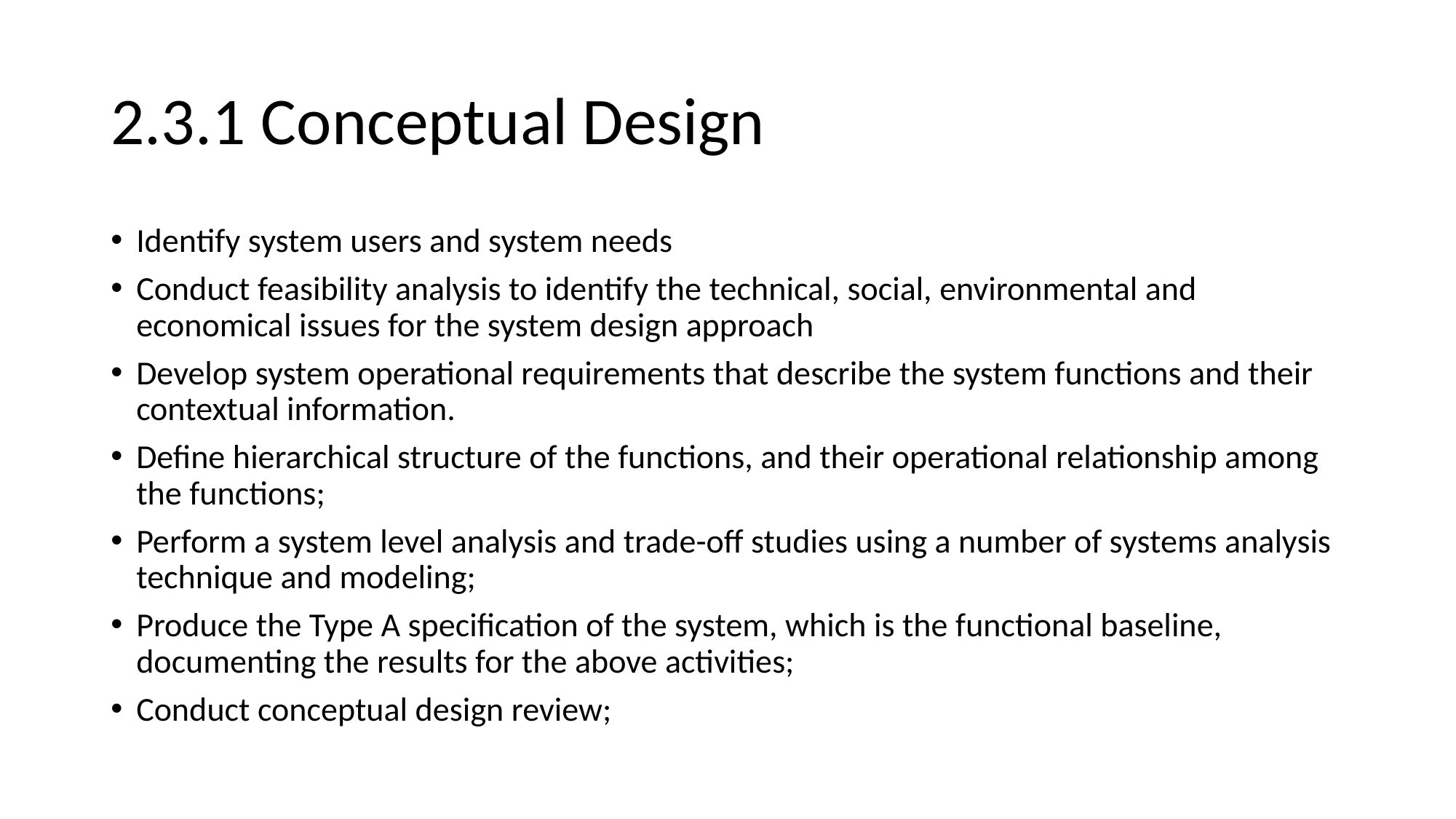

# 2.3.1 Conceptual Design
Identify system users and system needs
Conduct feasibility analysis to identify the technical, social, environmental and economical issues for the system design approach
Develop system operational requirements that describe the system functions and their contextual information.
Define hierarchical structure of the functions, and their operational relationship among the functions;
Perform a system level analysis and trade-off studies using a number of systems analysis technique and modeling;
Produce the Type A specification of the system, which is the functional baseline, documenting the results for the above activities;
Conduct conceptual design review;